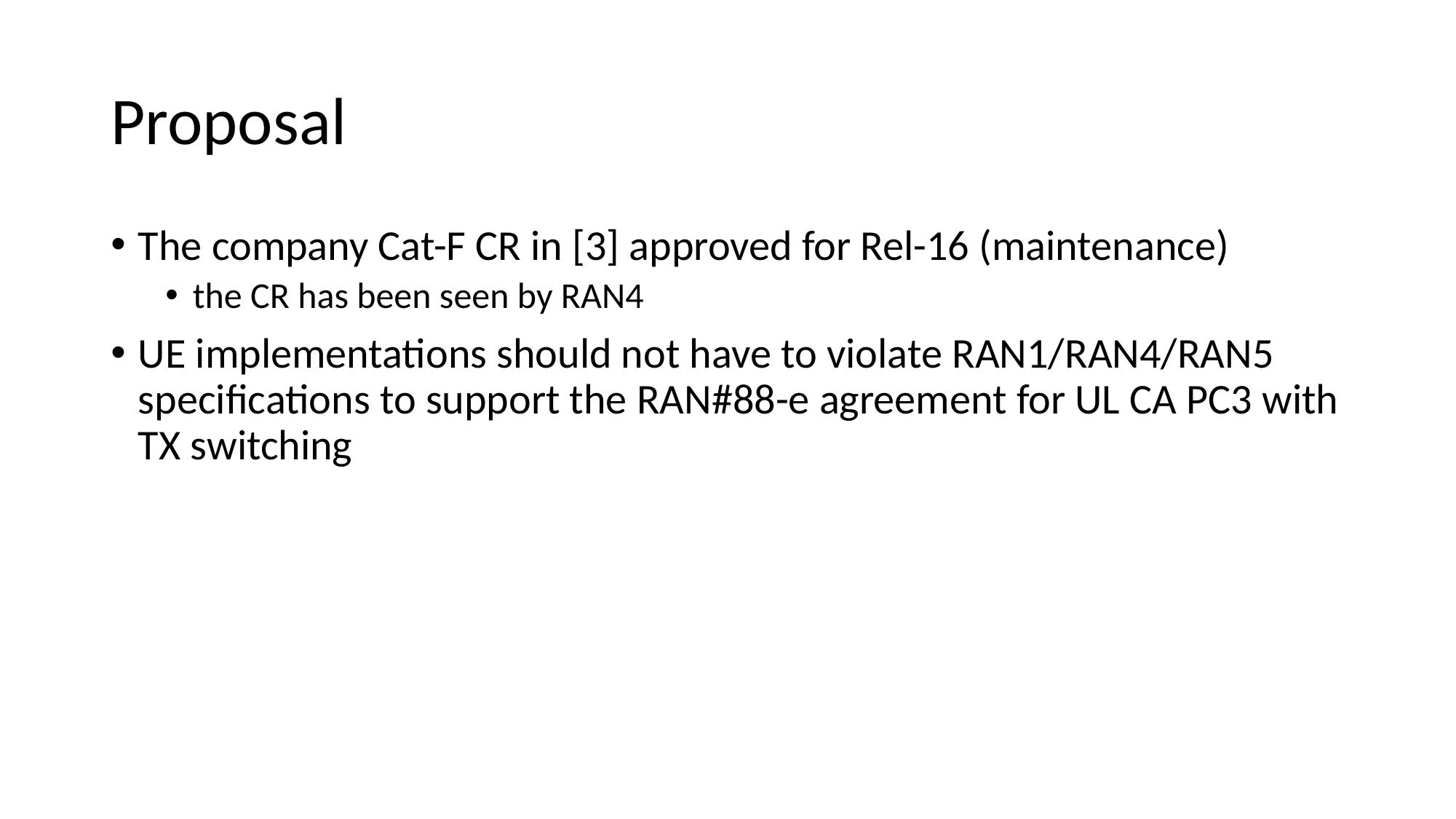

# Proposal
The company Cat-F CR in [3] approved for Rel-16 (maintenance)
the CR has been seen by RAN4
UE implementations should not have to violate RAN1/RAN4/RAN5 specifications to support the RAN#88-e agreement for UL CA PC3 with TX switching